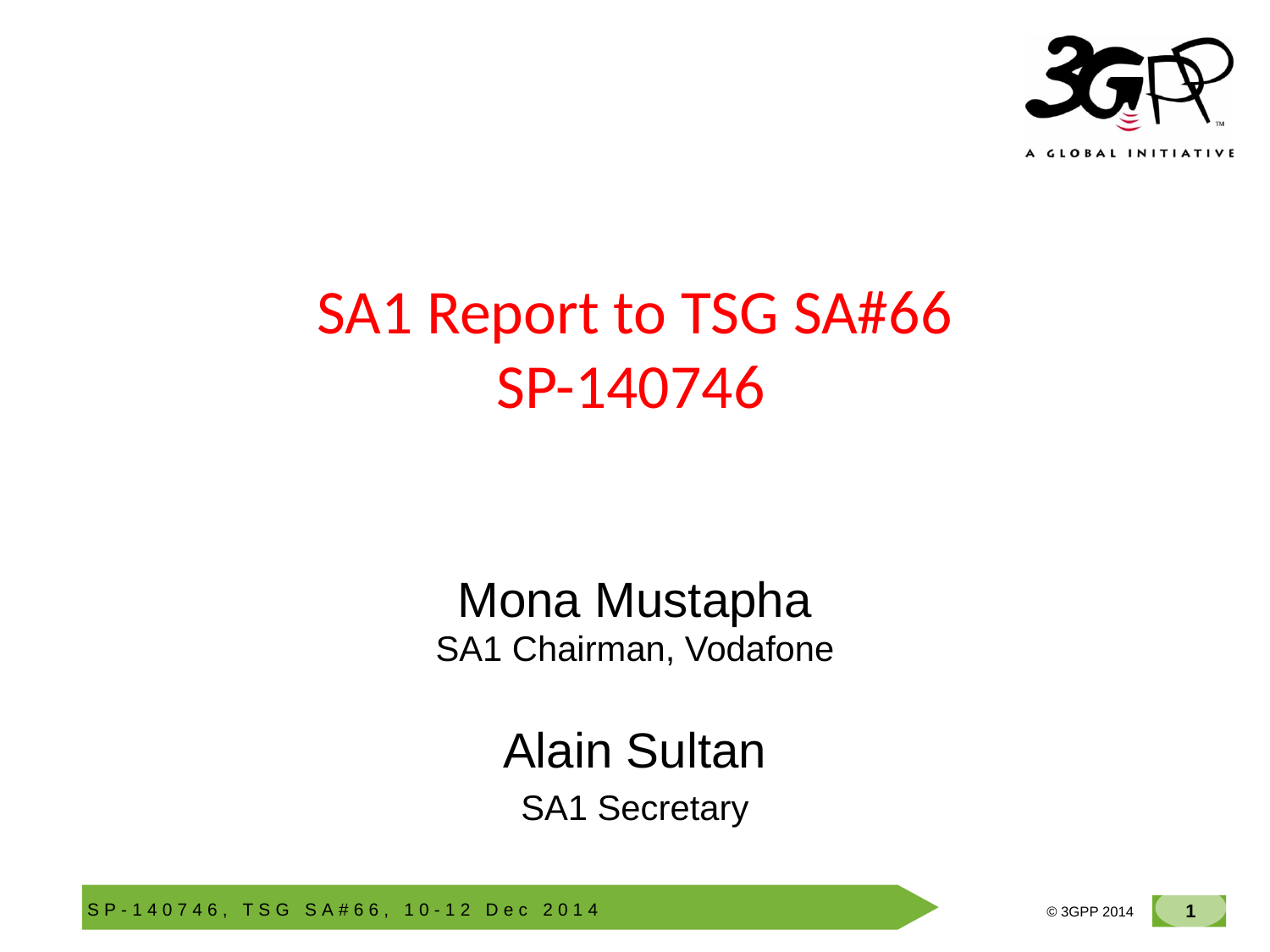

# SA1 Report to TSG SA#66 SP-140746
Mona Mustapha
SA1 Chairman, Vodafone

Alain Sultan
SA1 Secretary